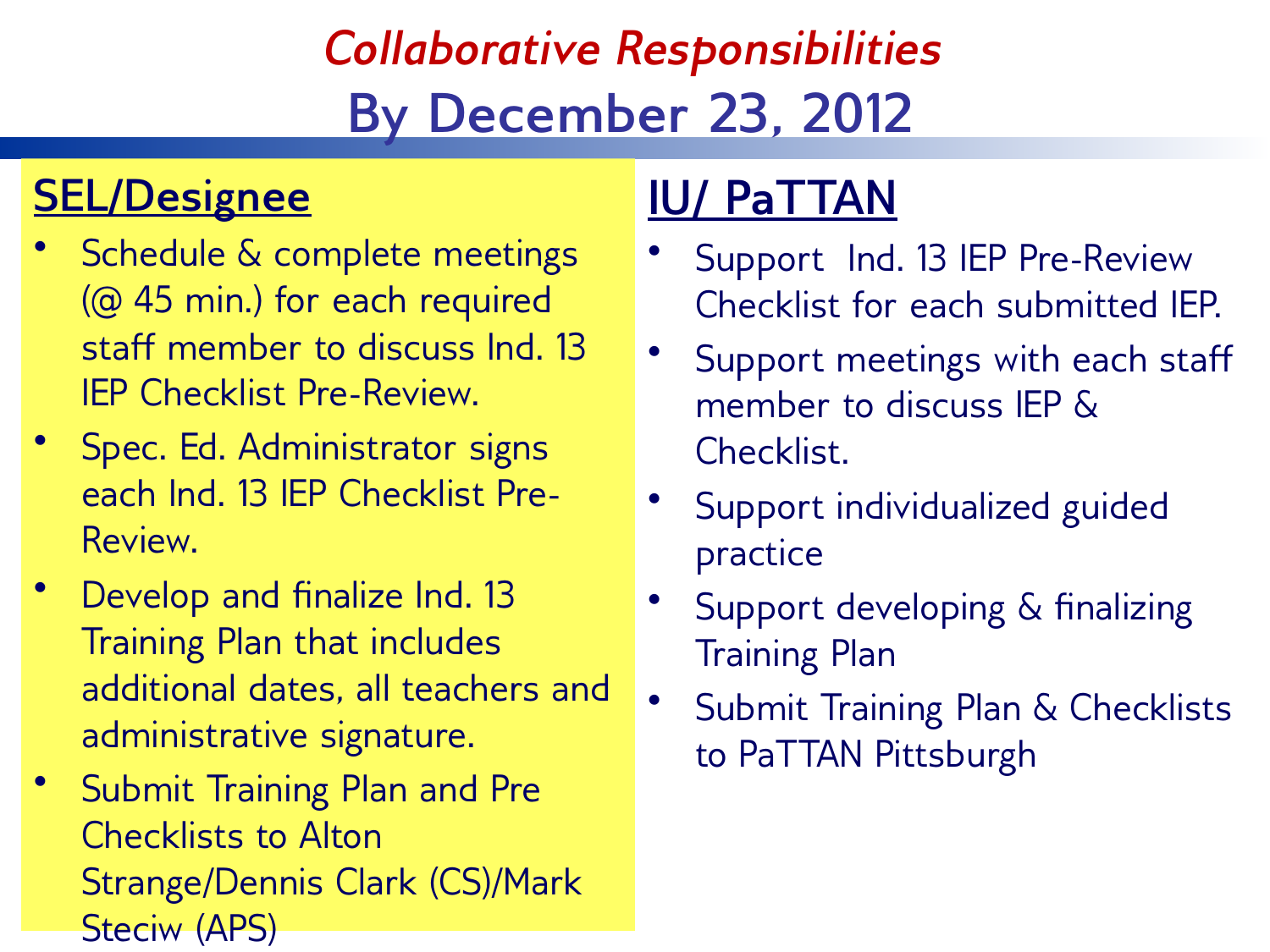

# Collaborative Responsibilities By December 23, 2012
SEL/Designee
Schedule & complete meetings (@ 45 min.) for each required staff member to discuss Ind. 13 IEP Checklist Pre-Review.
Spec. Ed. Administrator signs each Ind. 13 IEP Checklist Pre-Review.
Develop and finalize Ind. 13 Training Plan that includes additional dates, all teachers and administrative signature.
Submit Training Plan and Pre Checklists to Alton Strange/Dennis Clark (CS)/Mark Steciw (APS)

IU/ PaTTAN
Support  Ind. 13 IEP Pre-Review Checklist for each submitted IEP.
Support meetings with each staff member to discuss IEP & Checklist.
Support individualized guided practice
Support developing & finalizing Training Plan
Submit Training Plan & Checklists to PaTTAN Pittsburgh